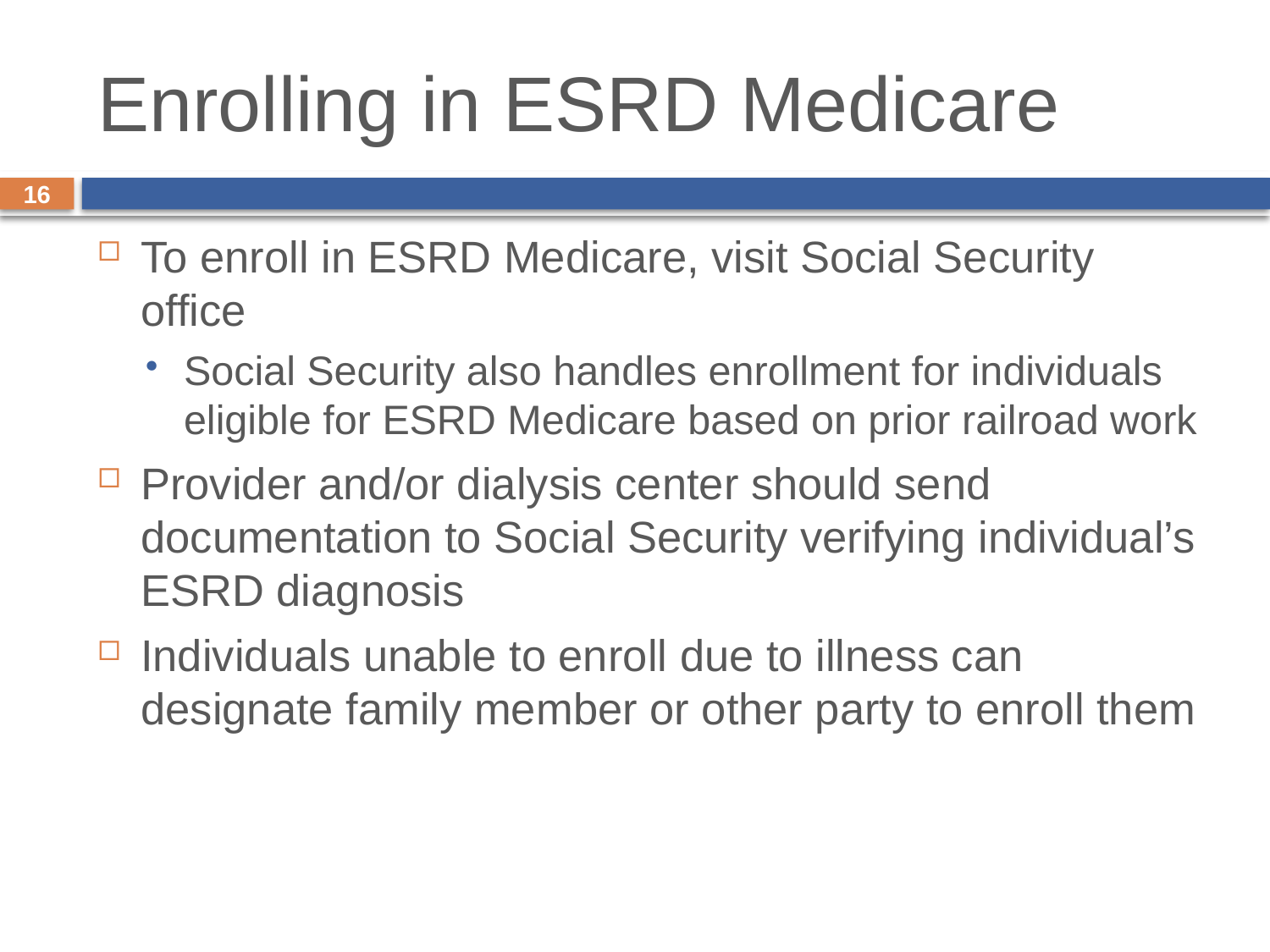

# Enrolling in ESRD Medicare
16
To enroll in ESRD Medicare, visit Social Security office
Social Security also handles enrollment for individuals eligible for ESRD Medicare based on prior railroad work
Provider and/or dialysis center should send documentation to Social Security verifying individual’s ESRD diagnosis
Individuals unable to enroll due to illness can designate family member or other party to enroll them